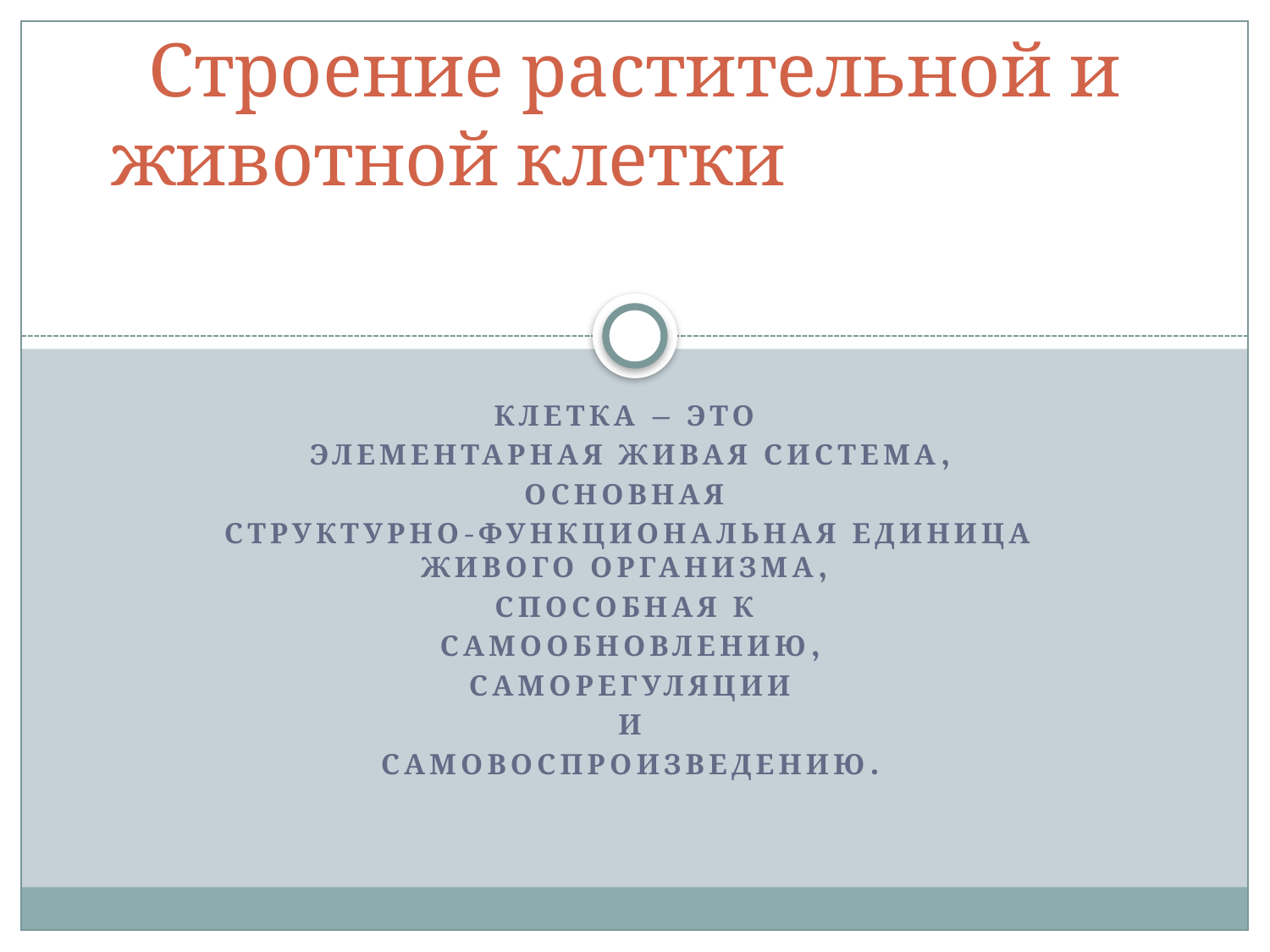

# Строение растительной и животной клетки
Клетка – это
элементарная живая система,
основная
структурно-функциональная единица живого организма,
способная к
самообновлению,
саморегуляции
и
самовоспроизведению.